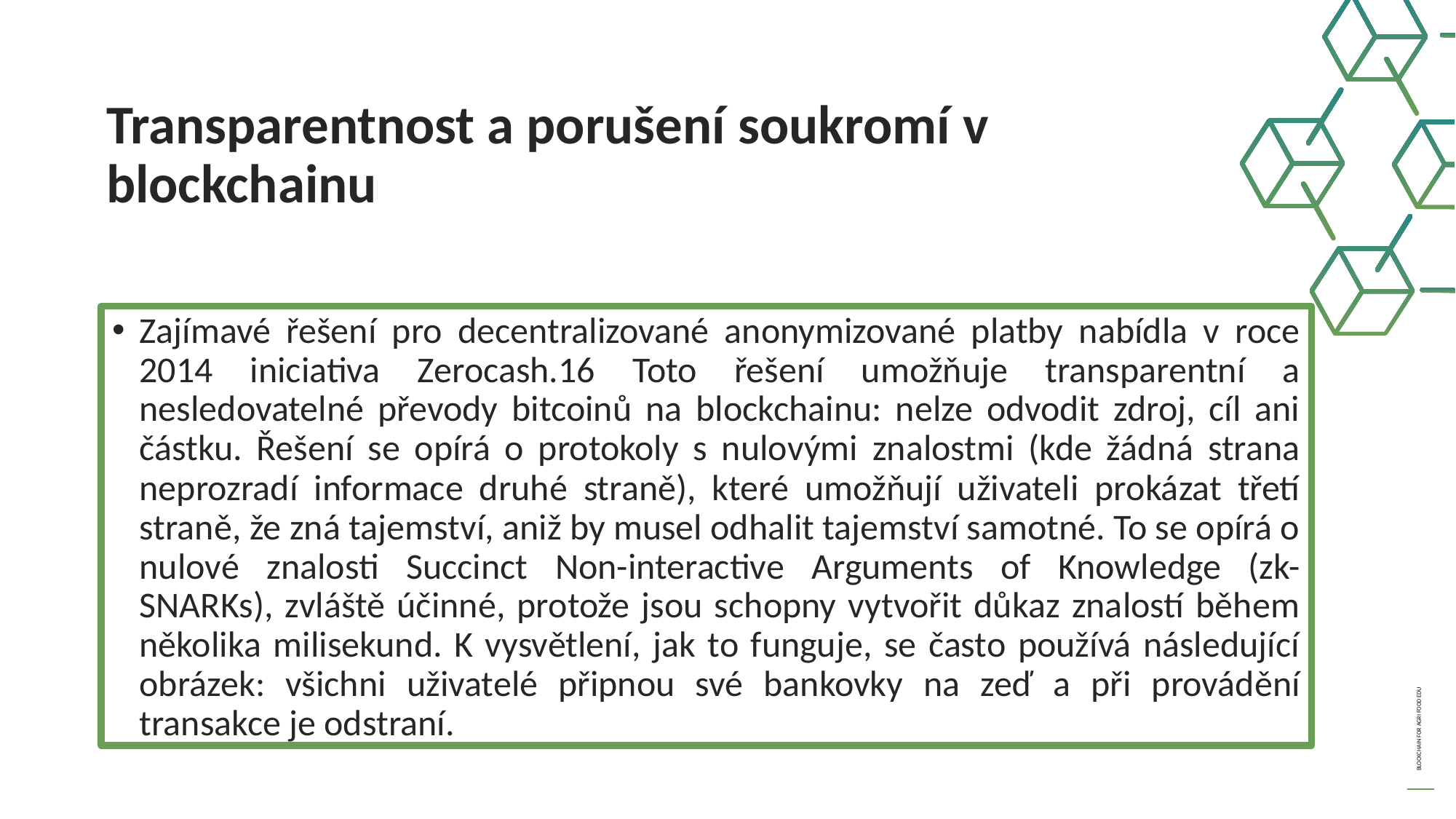

Transparentnost a porušení soukromí v blockchainu
Zajímavé řešení pro decentralizované anonymizované platby nabídla v roce 2014 iniciativa Zerocash.16 Toto řešení umožňuje transparentní a nesledovatelné převody bitcoinů na blockchainu: nelze odvodit zdroj, cíl ani částku. Řešení se opírá o protokoly s nulovými znalostmi (kde žádná strana neprozradí informace druhé straně), které umožňují uživateli prokázat třetí straně, že zná tajemství, aniž by musel odhalit tajemství samotné. To se opírá o nulové znalosti Succinct Non-interactive Arguments of Knowledge (zk-SNARKs), zvláště účinné, protože jsou schopny vytvořit důkaz znalostí během několika milisekund. K vysvětlení, jak to funguje, se často používá následující obrázek: všichni uživatelé připnou své bankovky na zeď a při provádění transakce je odstraní.